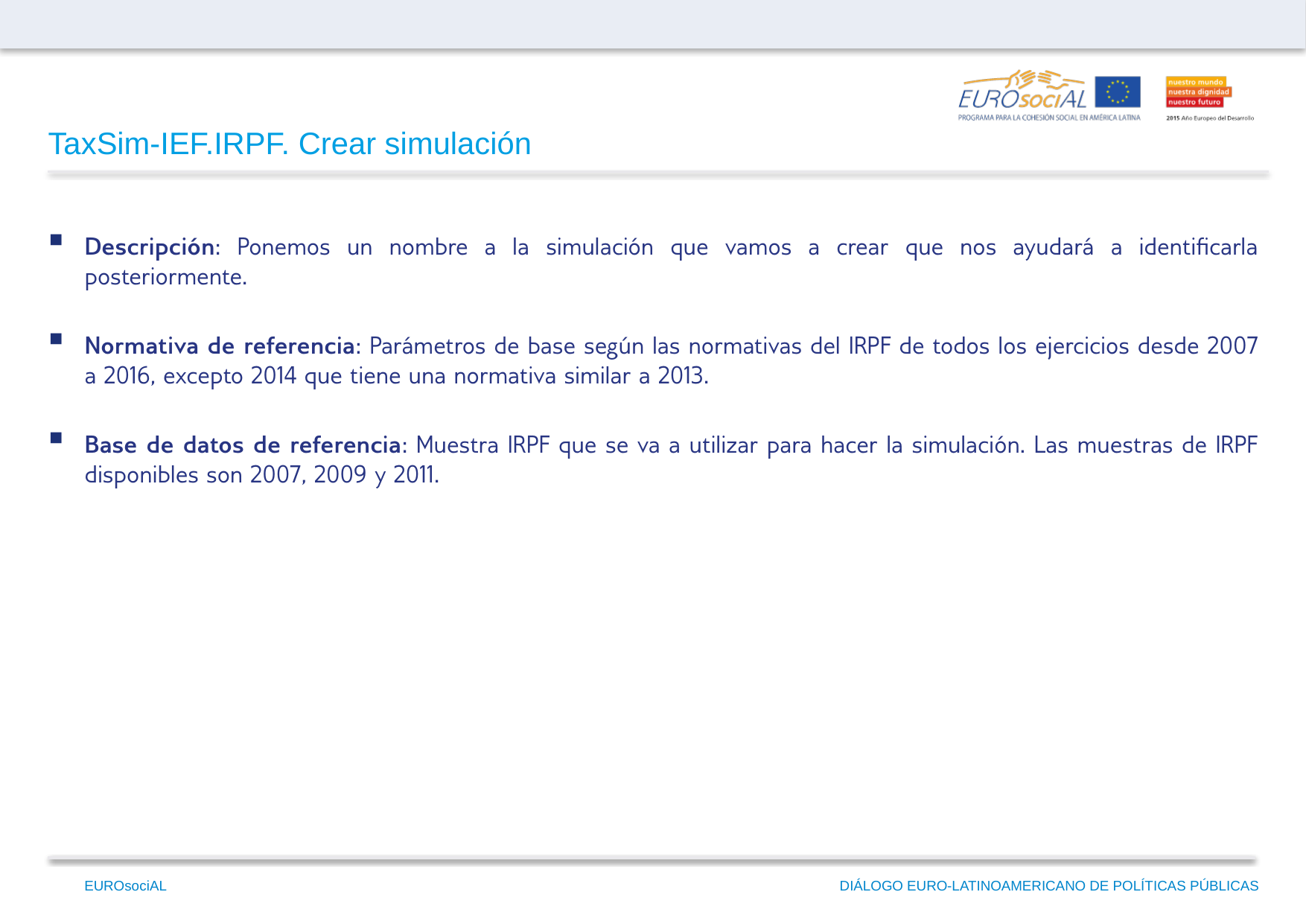

TaxSim-IEF.IRPF. Crear simulación
Descripción: Ponemos un nombre a la simulación que vamos a crear que nos ayudará a identificarla posteriormente.

Normativa de referencia: Parámetros de base según las normativas del IRPF de todos los ejercicios desde 2007 a 2016, excepto 2014 que tiene una normativa similar a 2013.

Base de datos de referencia: Muestra IRPF que se va a utilizar para hacer la simulación. Las muestras de IRPF disponibles son 2007, 2009 y 2011.